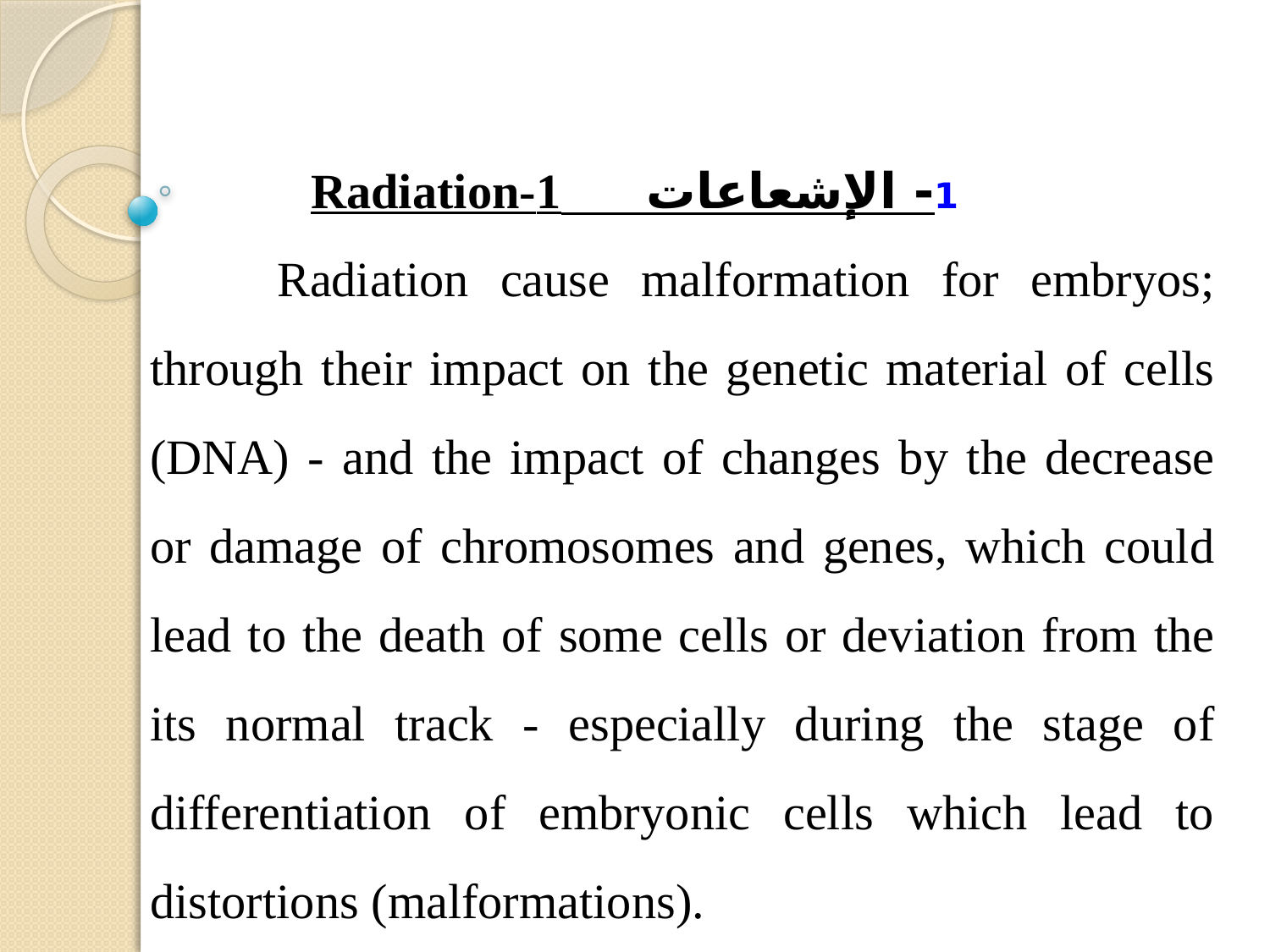

1- الإشعاعات     1-Radiation
	Radiation cause malformation for embryos; through their impact on the genetic material of cells (DNA) - and the impact of changes by the decrease or damage of chromosomes and genes, which could lead to the death of some cells or deviation from the its normal track - especially during the stage of differentiation of embryonic cells which lead to distortions (malformations).